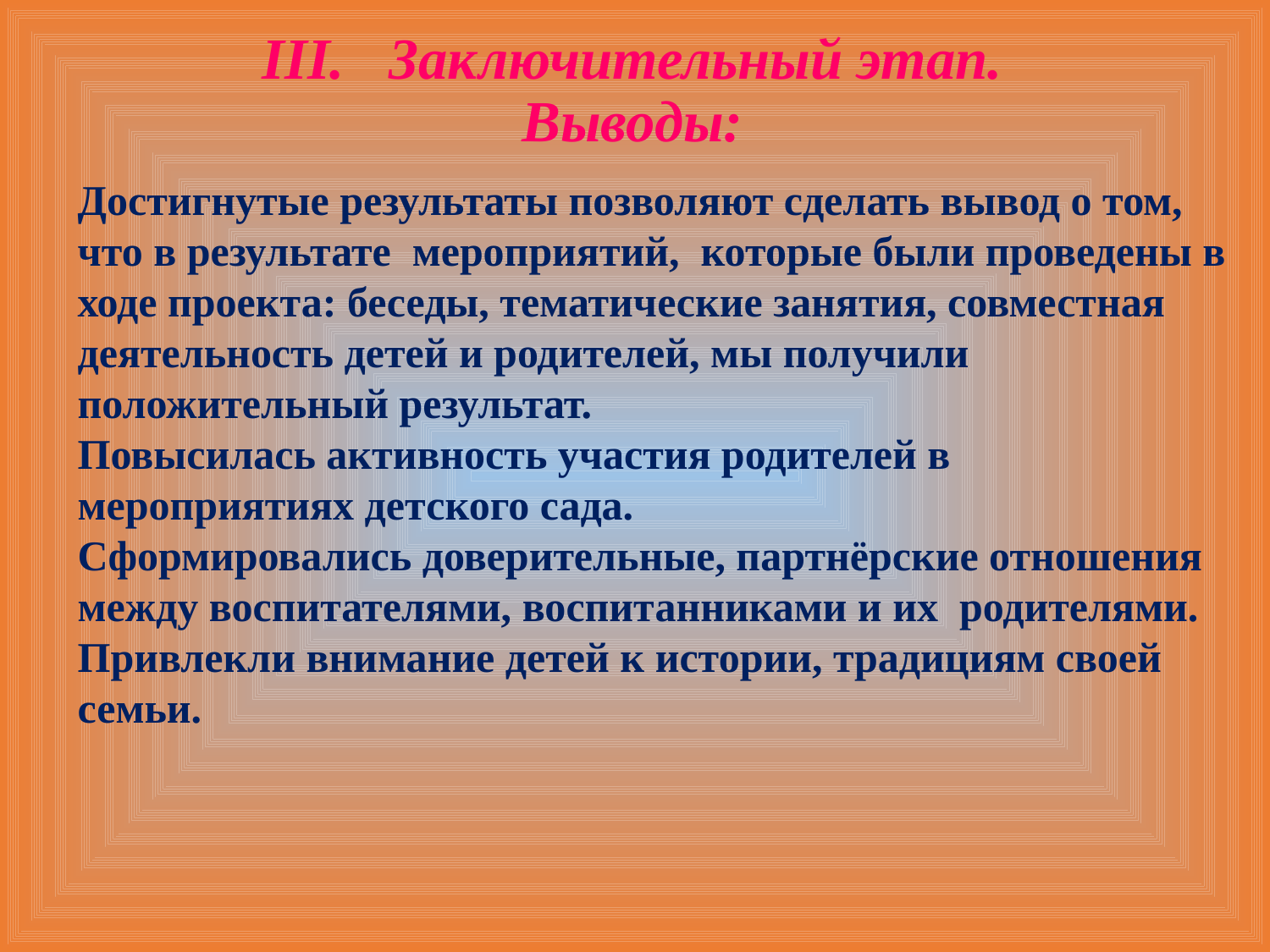

# III.	Заключительный этап. Выводы:

Достигнутые результаты позволяют сделать вывод о том, что в результате  мероприятий,  которые были проведены в ходе проекта: беседы, тематические занятия, совместная деятельность детей и родителей, мы получили  положительный результат.
Повысилась активность участия родителей в мероприятиях детского сада.
Сформировались доверительные, партнёрские отношения между воспитателями, воспитанниками и их  родителями.
Привлекли внимание детей к истории, традициям своей семьи.